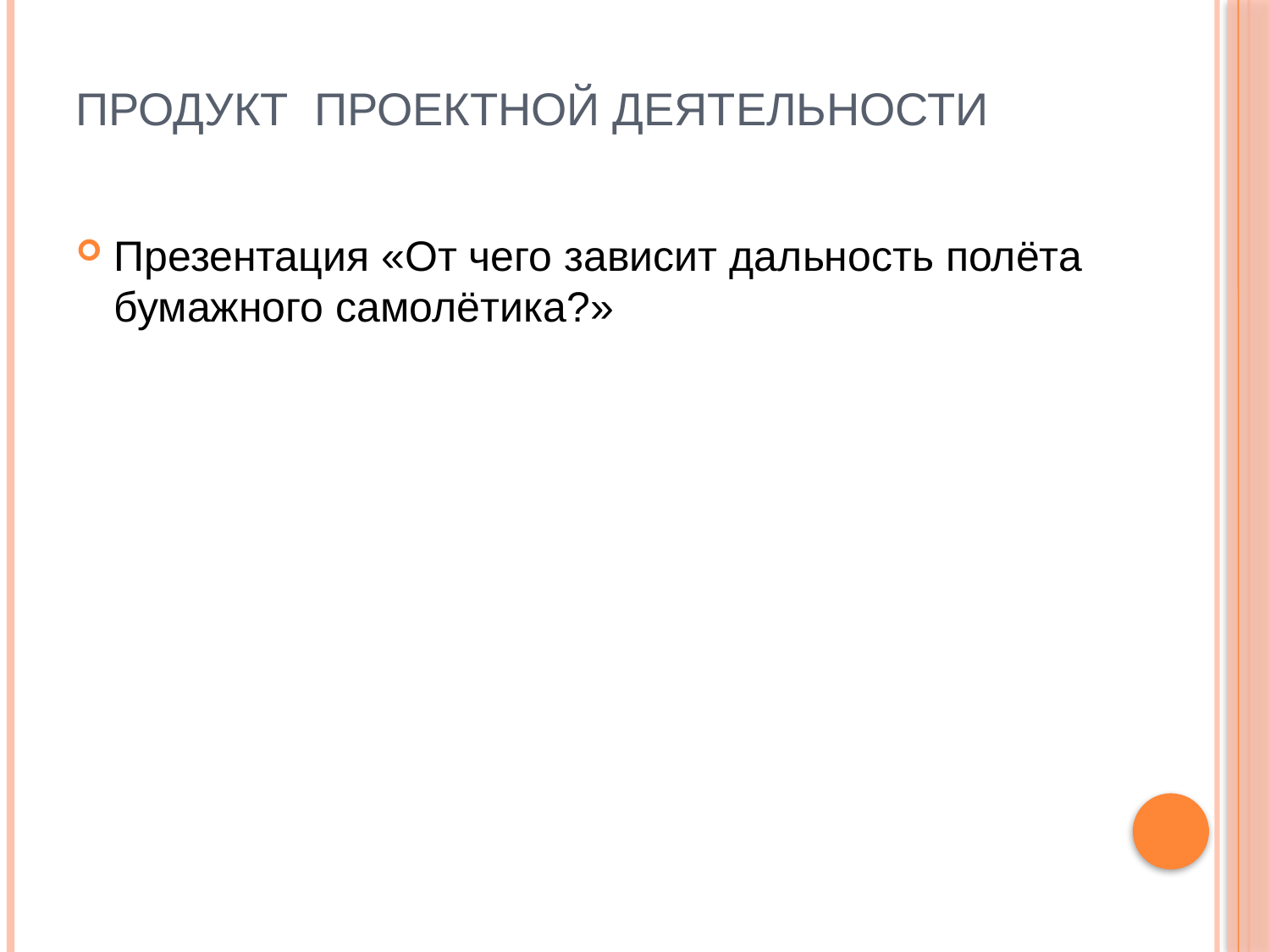

# Продукт  проектной деятельности
Презентация «От чего зависит дальность полёта бумажного самолётика?»